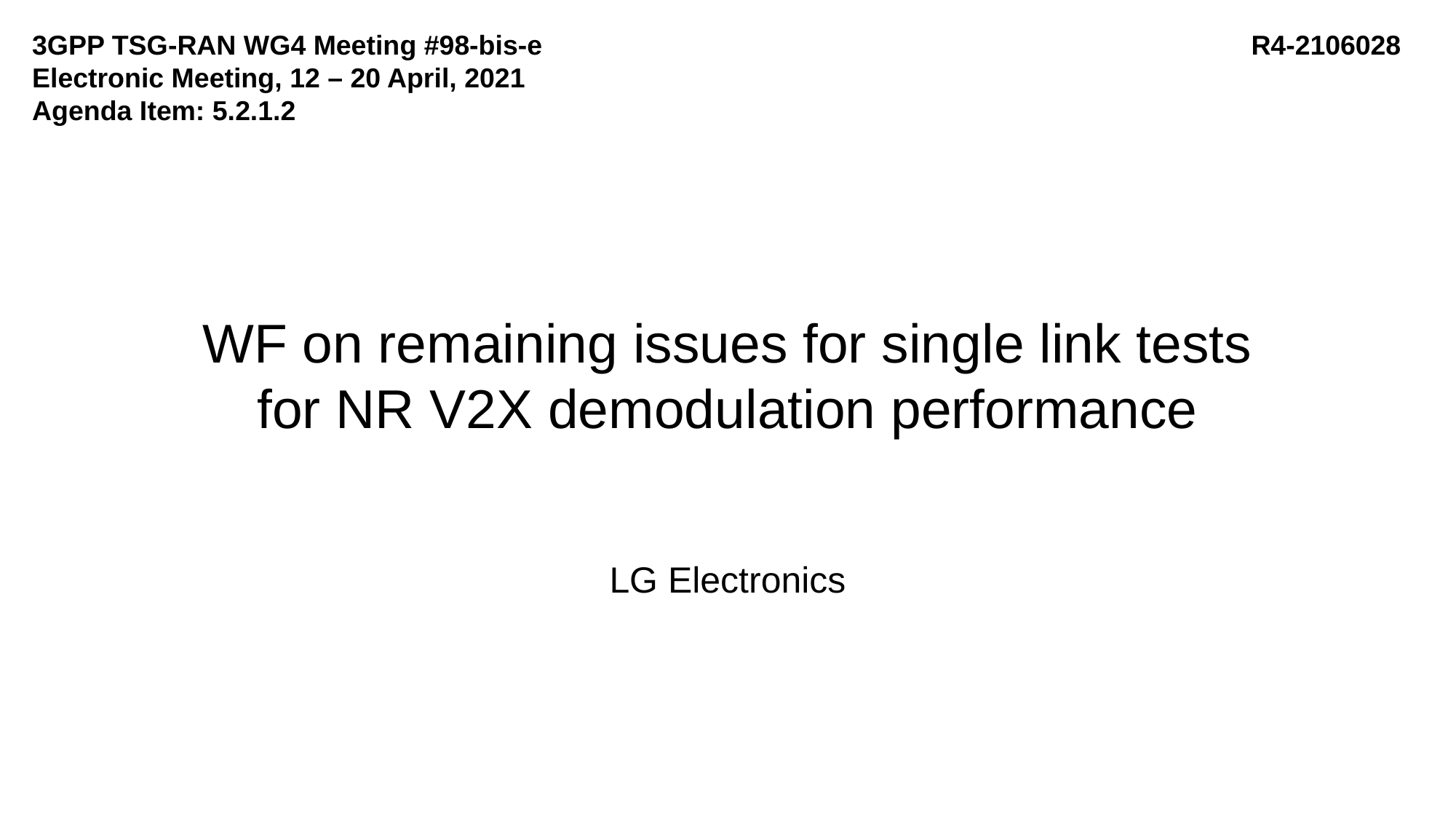

3GPP TSG-RAN WG4 Meeting #98-bis-e
Electronic Meeting, 12 – 20 April, 2021
Agenda Item: 5.2.1.2
R4-2106028
WF on remaining issues for single link tests for NR V2X demodulation performance
LG Electronics